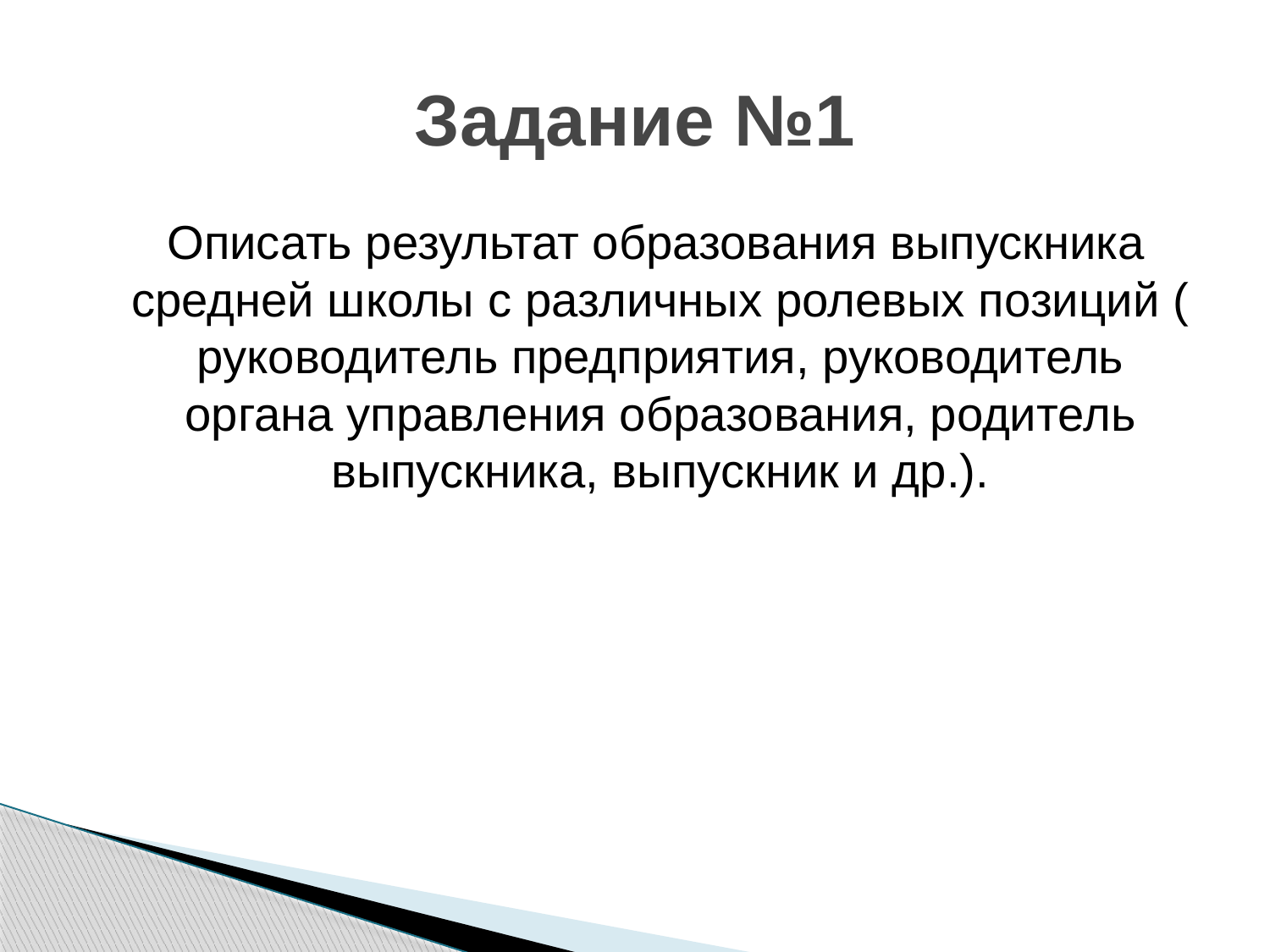

# Задание №1
  Описать результат образования выпускника средней школы с различных ролевых позиций ( руководитель предприятия, руководитель органа управления образования, родитель выпускника, выпускник и др.).